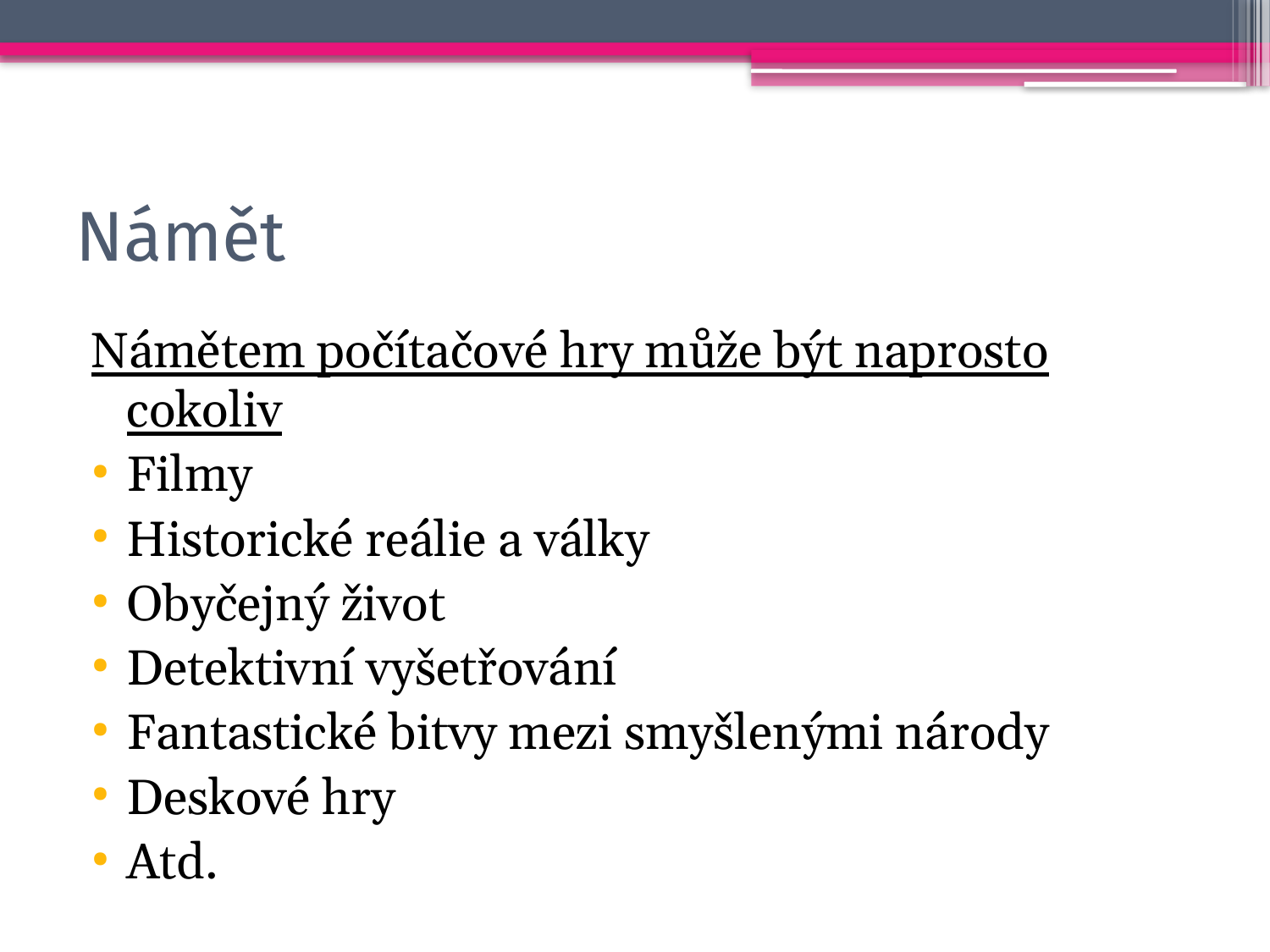

# Námět
Námětem počítačové hry může být naprosto cokoliv
Filmy
Historické reálie a války
Obyčejný život
Detektivní vyšetřování
Fantastické bitvy mezi smyšlenými národy
Deskové hry
Atd.